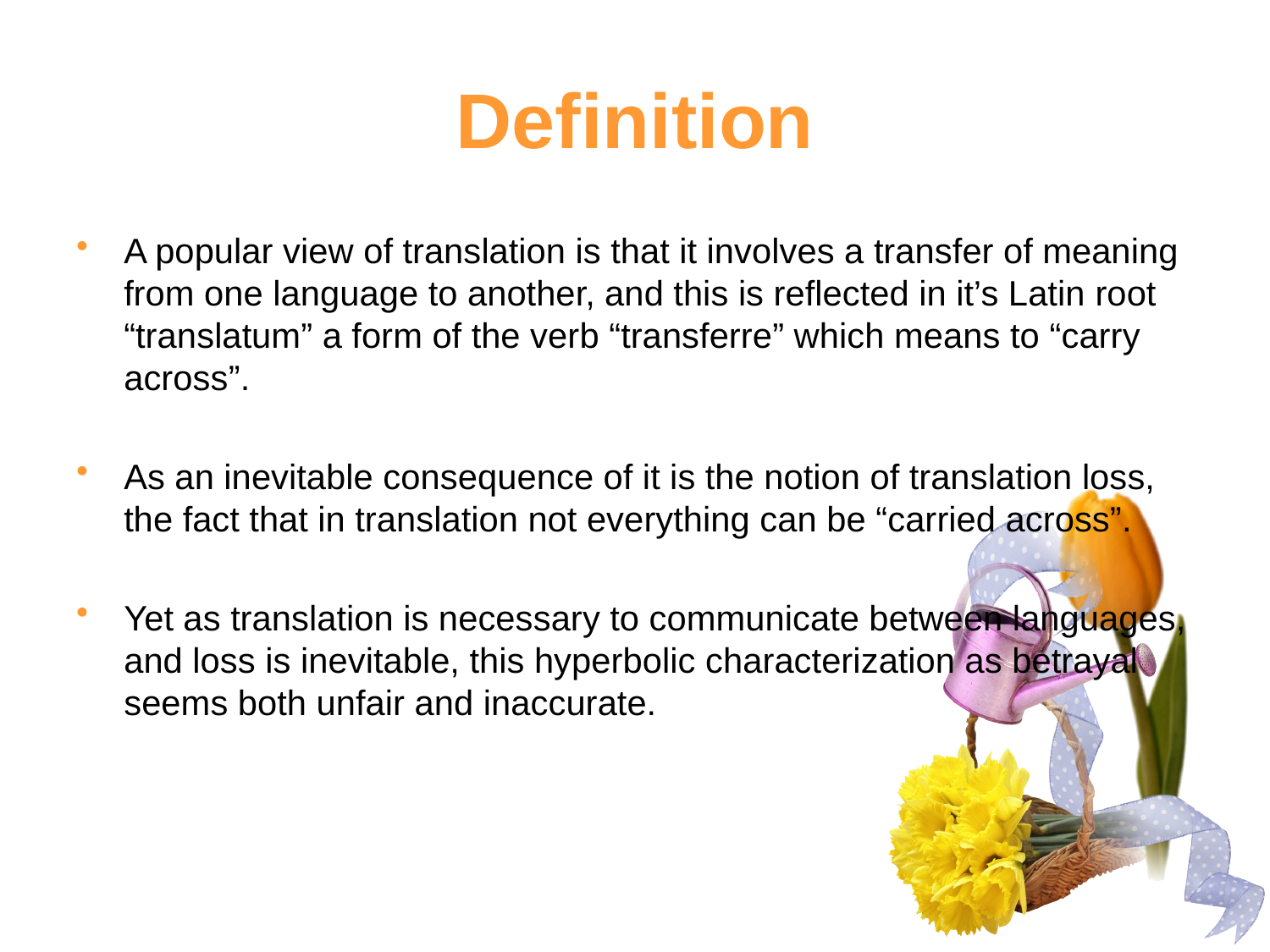

# Definition
A popular view of translation is that it involves a transfer of meaning from one language to another, and this is reflected in it’s Latin root “translatum” a form of the verb “transferre” which means to “carry across”.

As an inevitable consequence of it is the notion of translation loss, the fact that in translation not everything can be “carried across”.

Yet as translation is necessary to communicate between languages, and loss is inevitable, this hyperbolic characterization as betrayal seems both unfair and inaccurate.